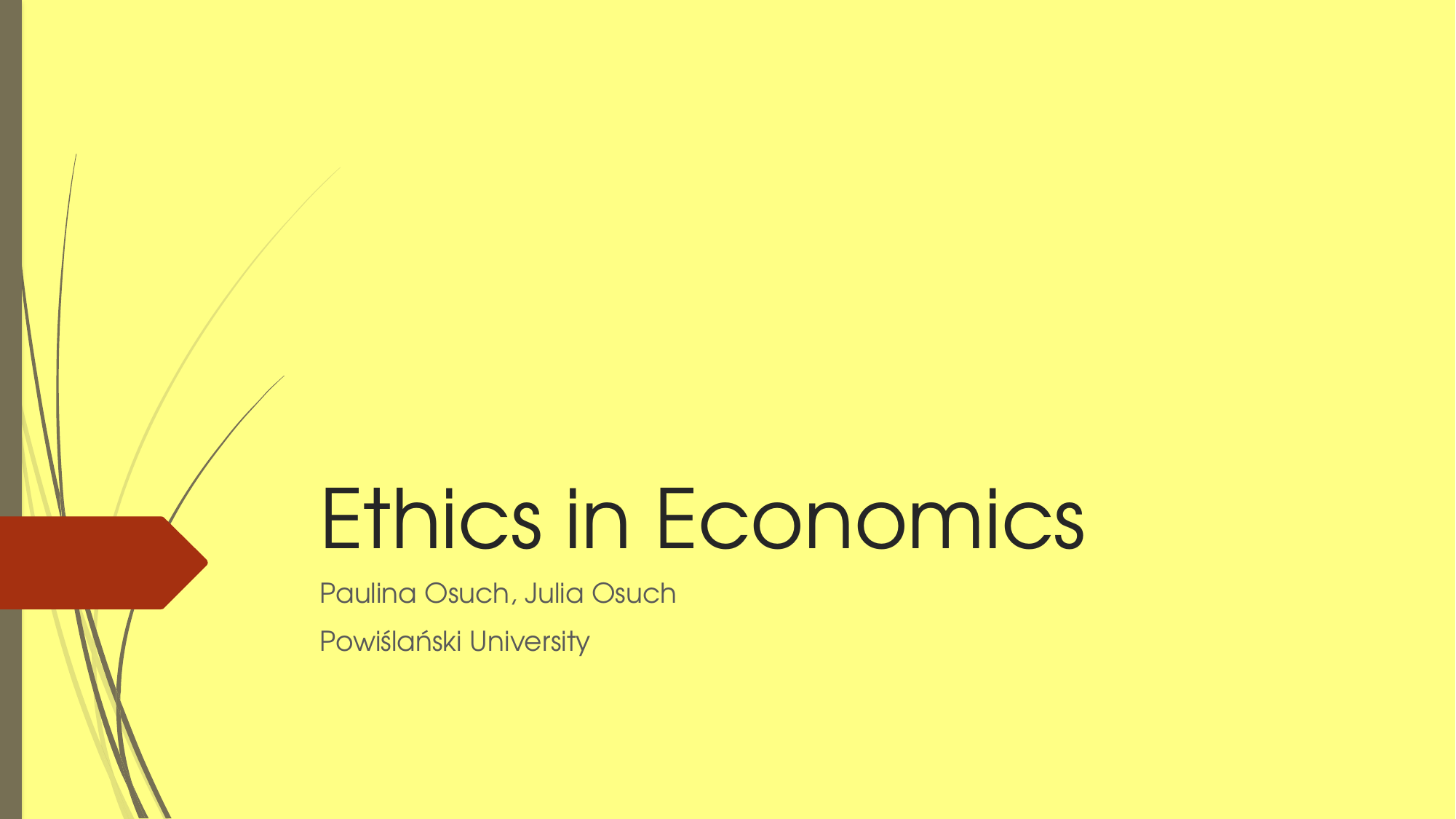

# Ethics in Economics
Paulina Osuch, Julia Osuch
Powiślański University